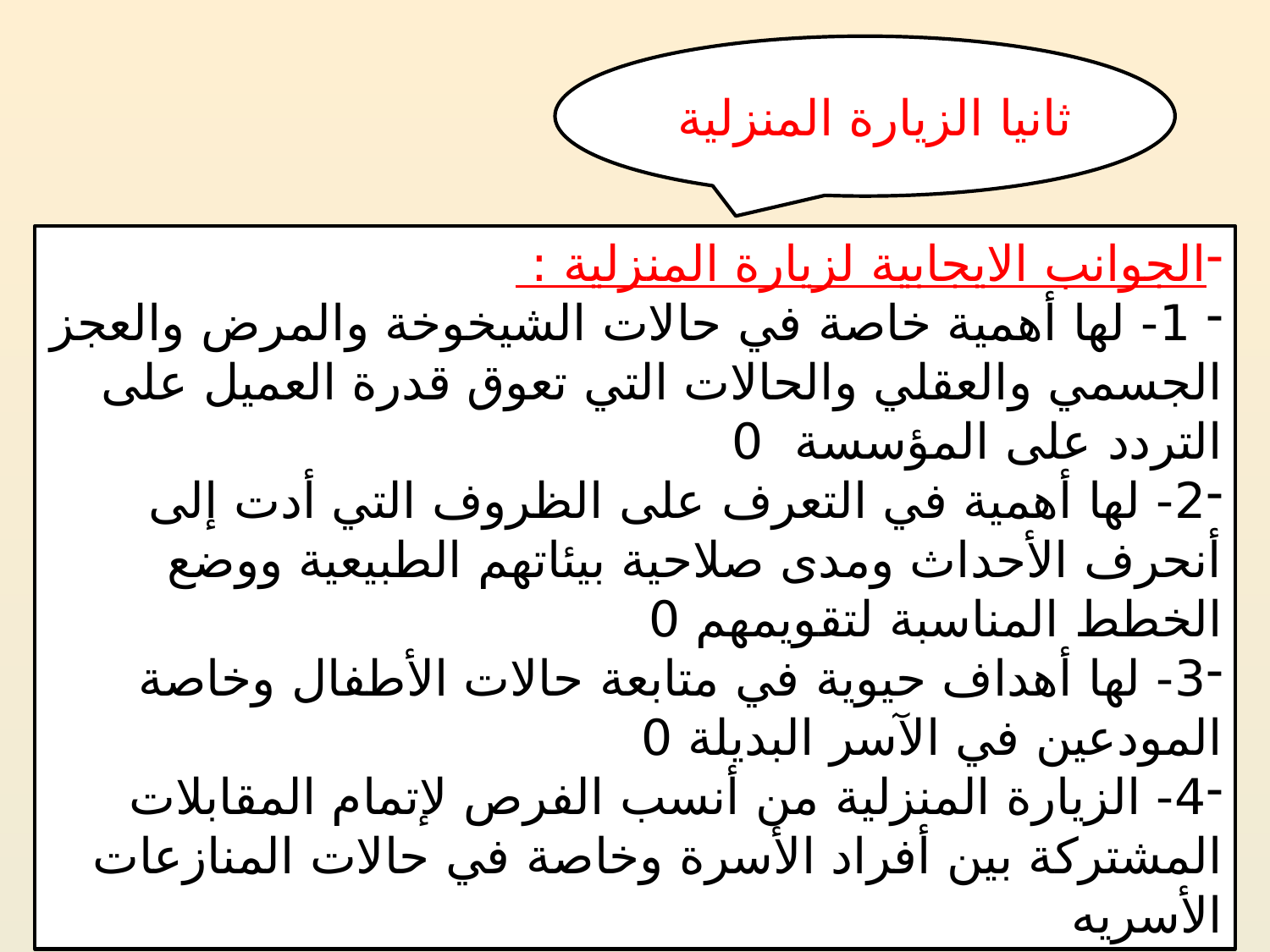

ثانيا الزيارة المنزلية
الجوانب الايجابية لزيارة المنزلية :
 1- لها أهمية خاصة في حالات الشيخوخة والمرض والعجز الجسمي والعقلي والحالات التي تعوق قدرة العميل على التردد على المؤسسة  0
2- لها أهمية في التعرف على الظروف التي أدت إلى أنحرف الأحداث ومدى صلاحية بيئاتهم الطبيعية ووضع الخطط المناسبة لتقويمهم 0
3- لها أهداف حيوية في متابعة حالات الأطفال وخاصة المودعين في الآسر البديلة 0
4- الزيارة المنزلية من أنسب الفرص لإتمام المقابلات المشتركة بين أفراد الأسرة وخاصة في حالات المنازعات الأسريه